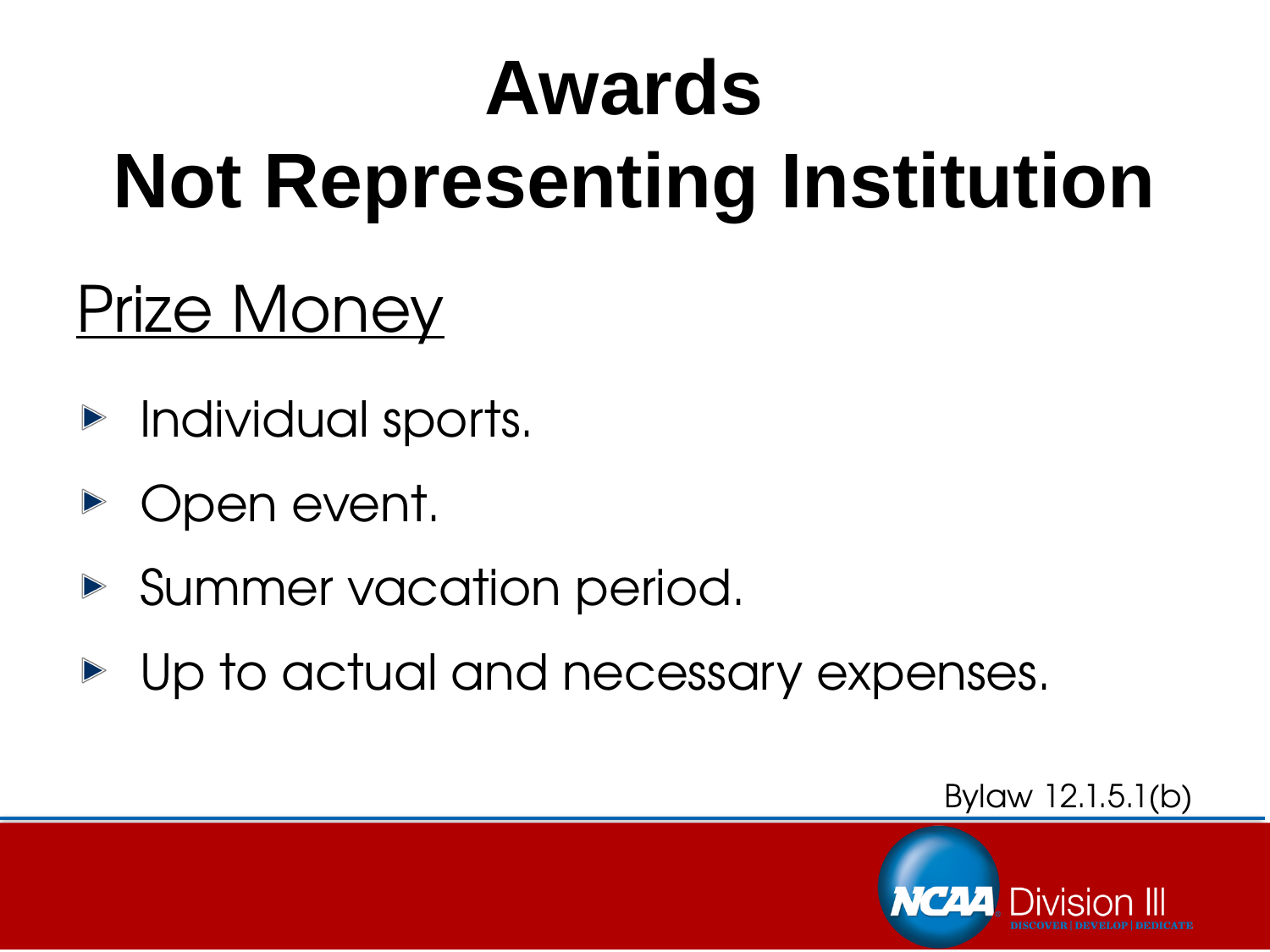

# Awards Not Representing Institution
Prize Money

Individual sports.

Open event.

Summer vacation period.

Up to actual and necessary expenses.

Bylaw 12.1.5.1(b)